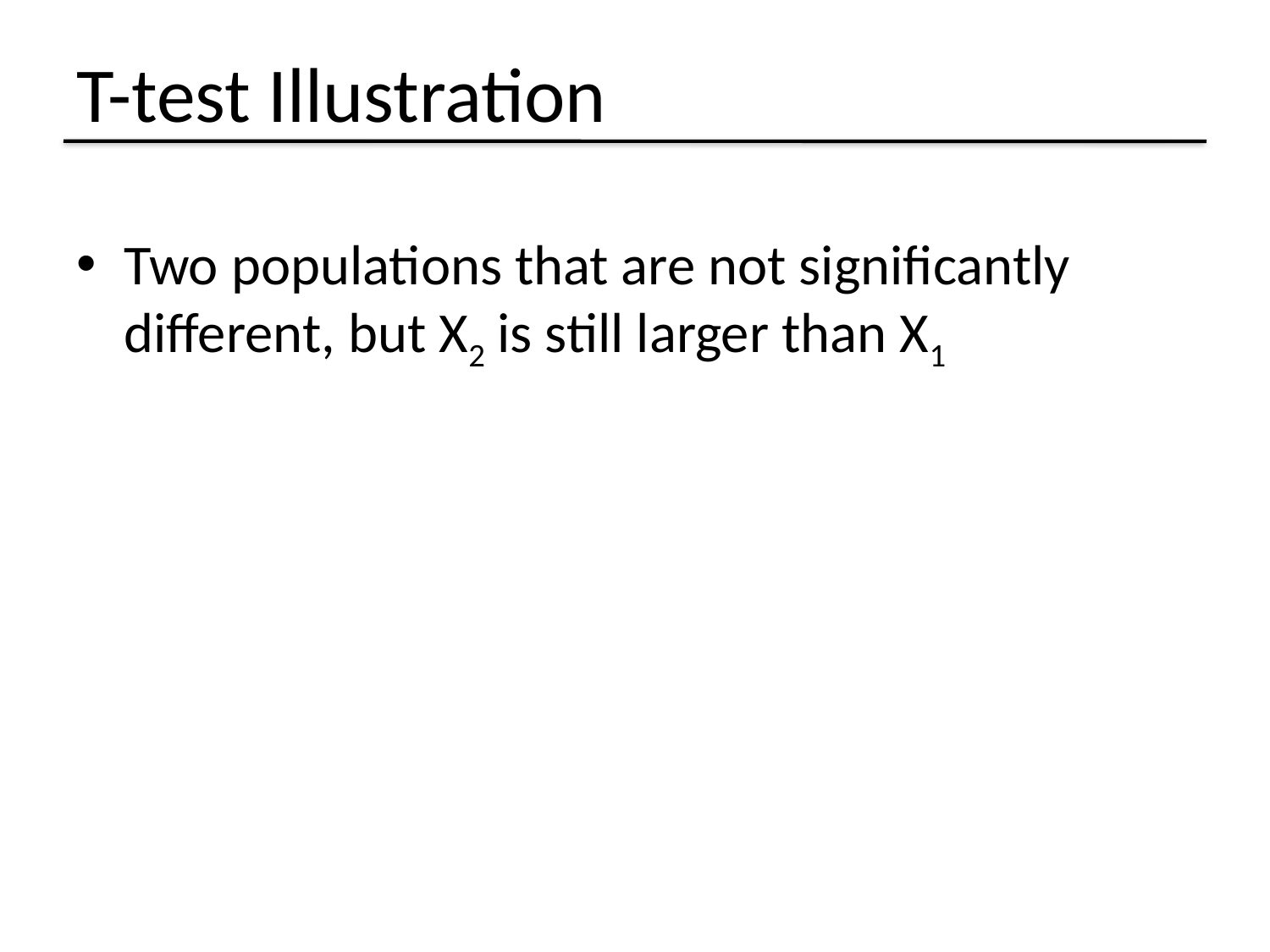

# T-test Illustration
Two populations that are not significantly different, but X2 is still larger than X1